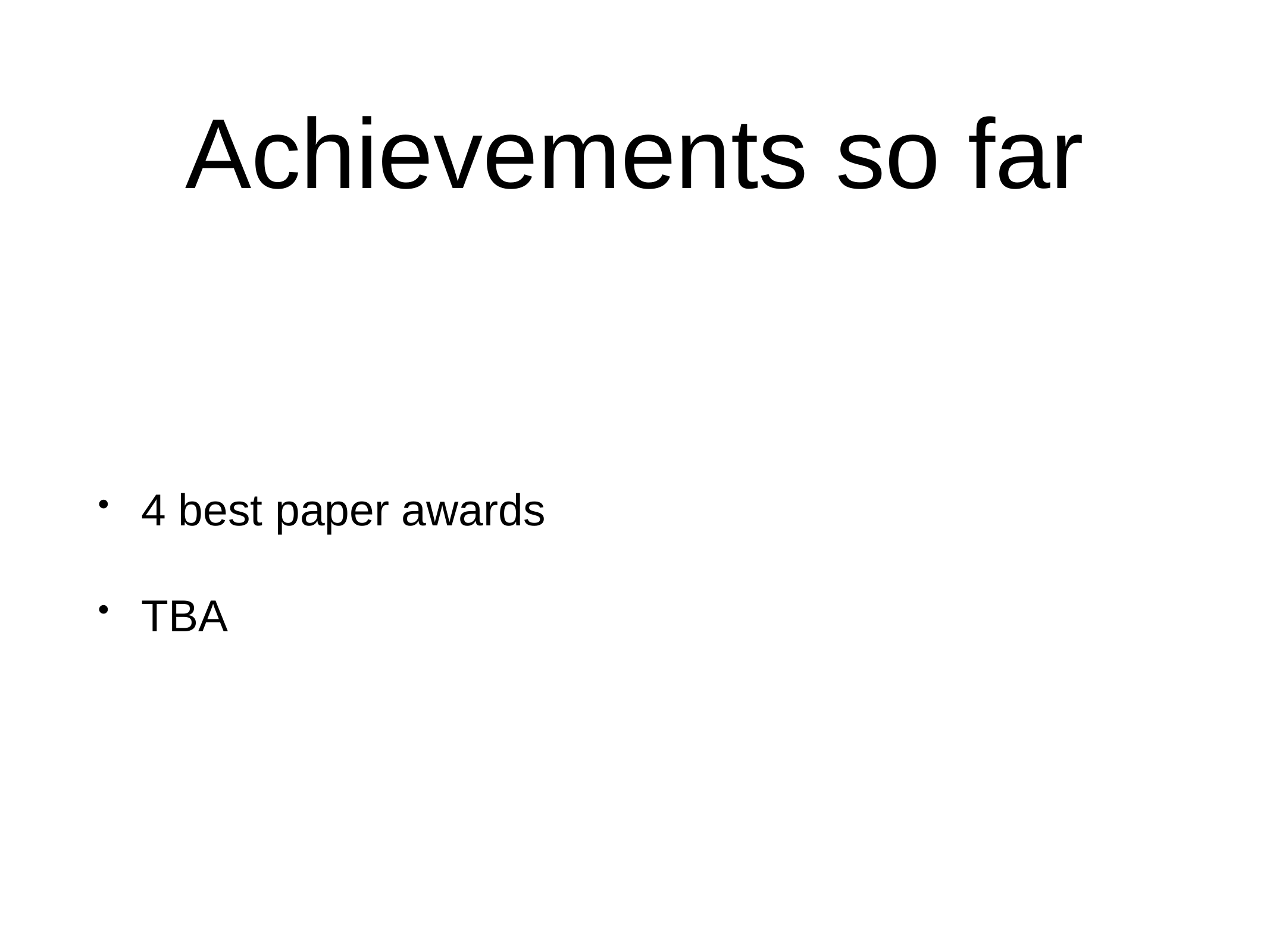

# Achievements so far
4 best paper awards
TBA